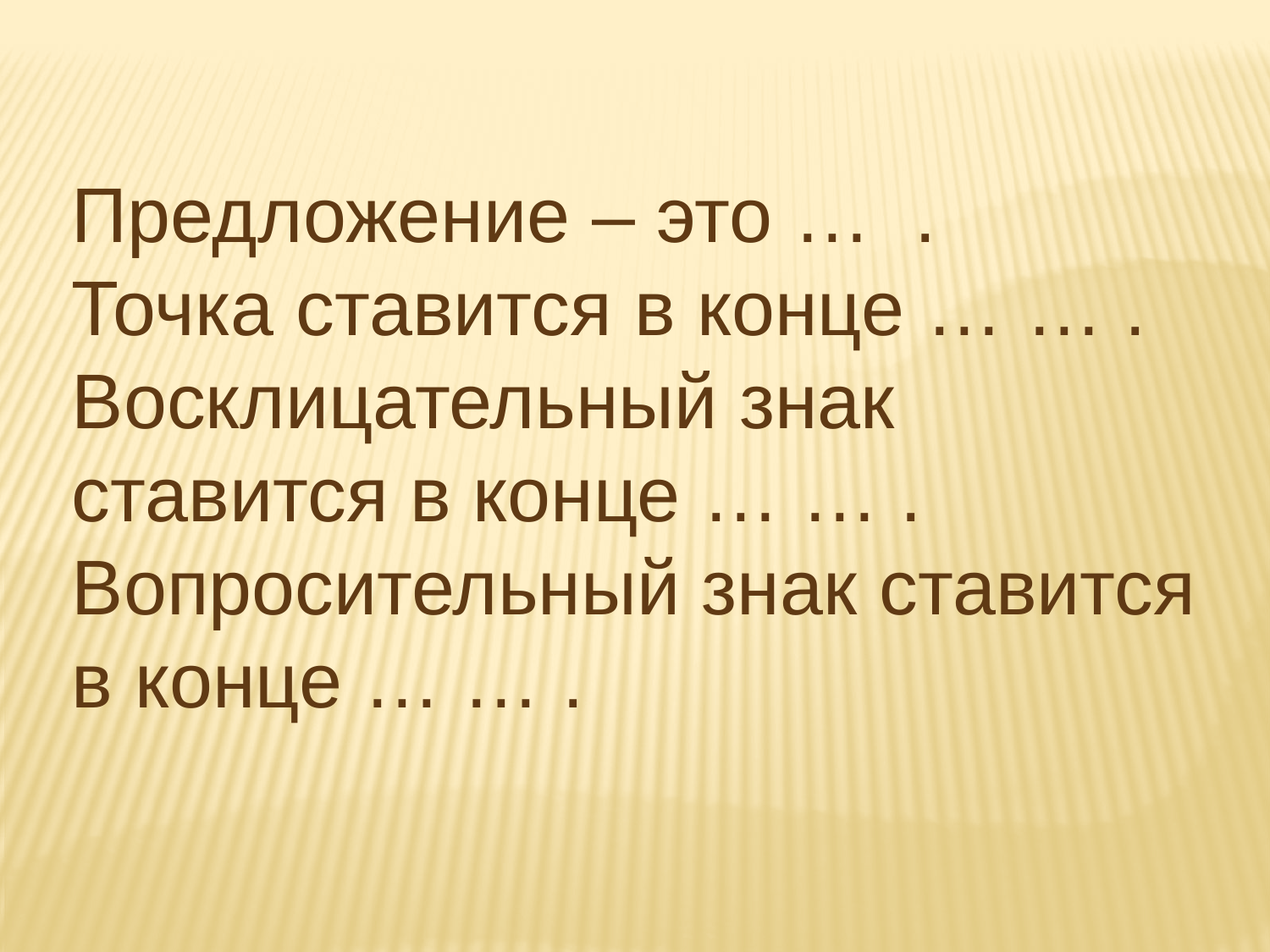

Предложение – это …  .
Точка ставится в конце … … .
Восклицательный знак ставится в конце … … .
Вопросительный знак ставится в конце … … .